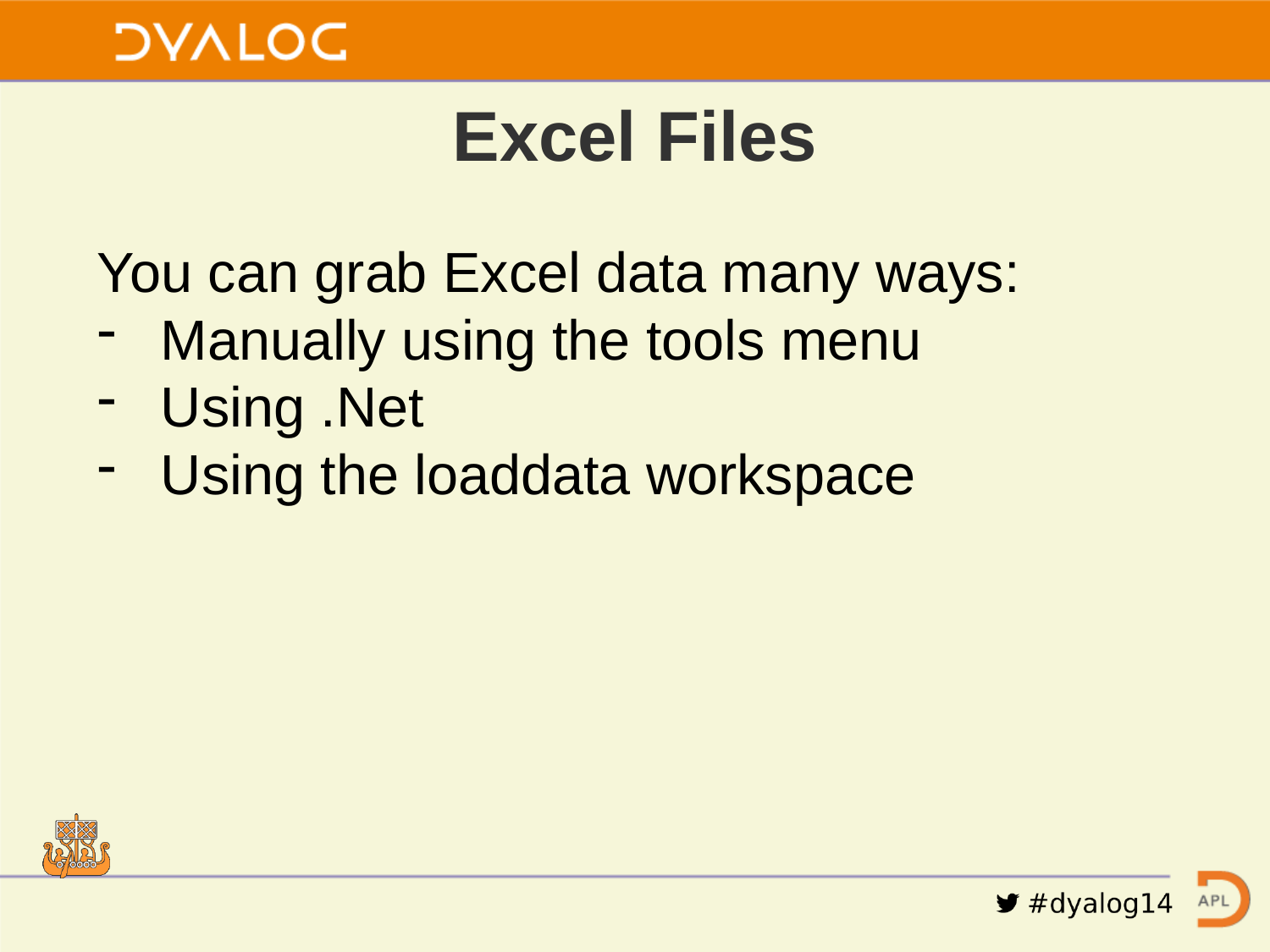

# Excel Files
You can grab Excel data many ways:
Manually using the tools menu
Using .Net
Using the loaddata workspace